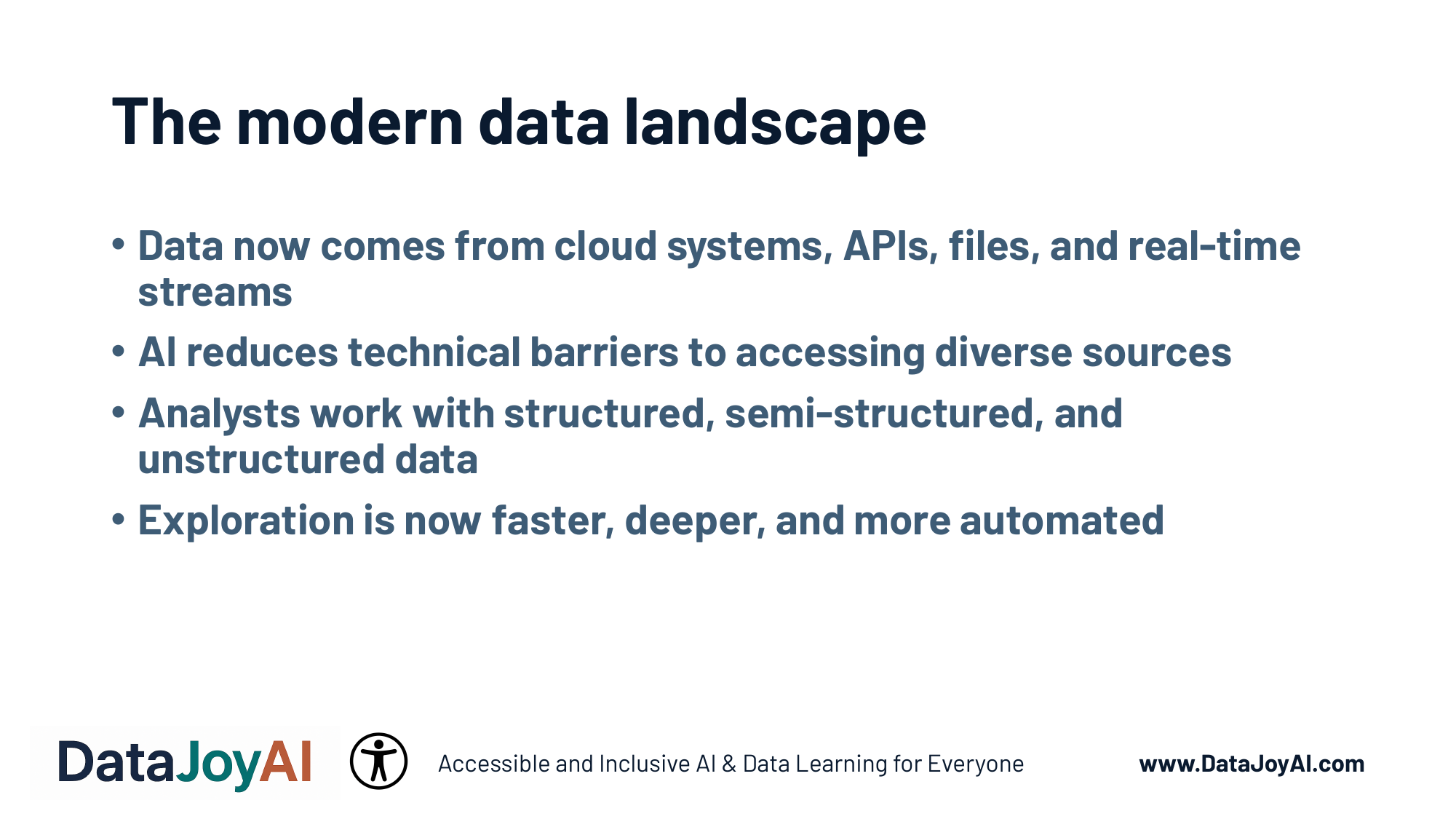

# The modern data landscape
Data now comes from cloud systems, APIs, files, and real-time streams
AI reduces technical barriers to accessing diverse sources
Analysts work with structured, semi-structured, and unstructured data
Exploration is now faster, deeper, and more automated